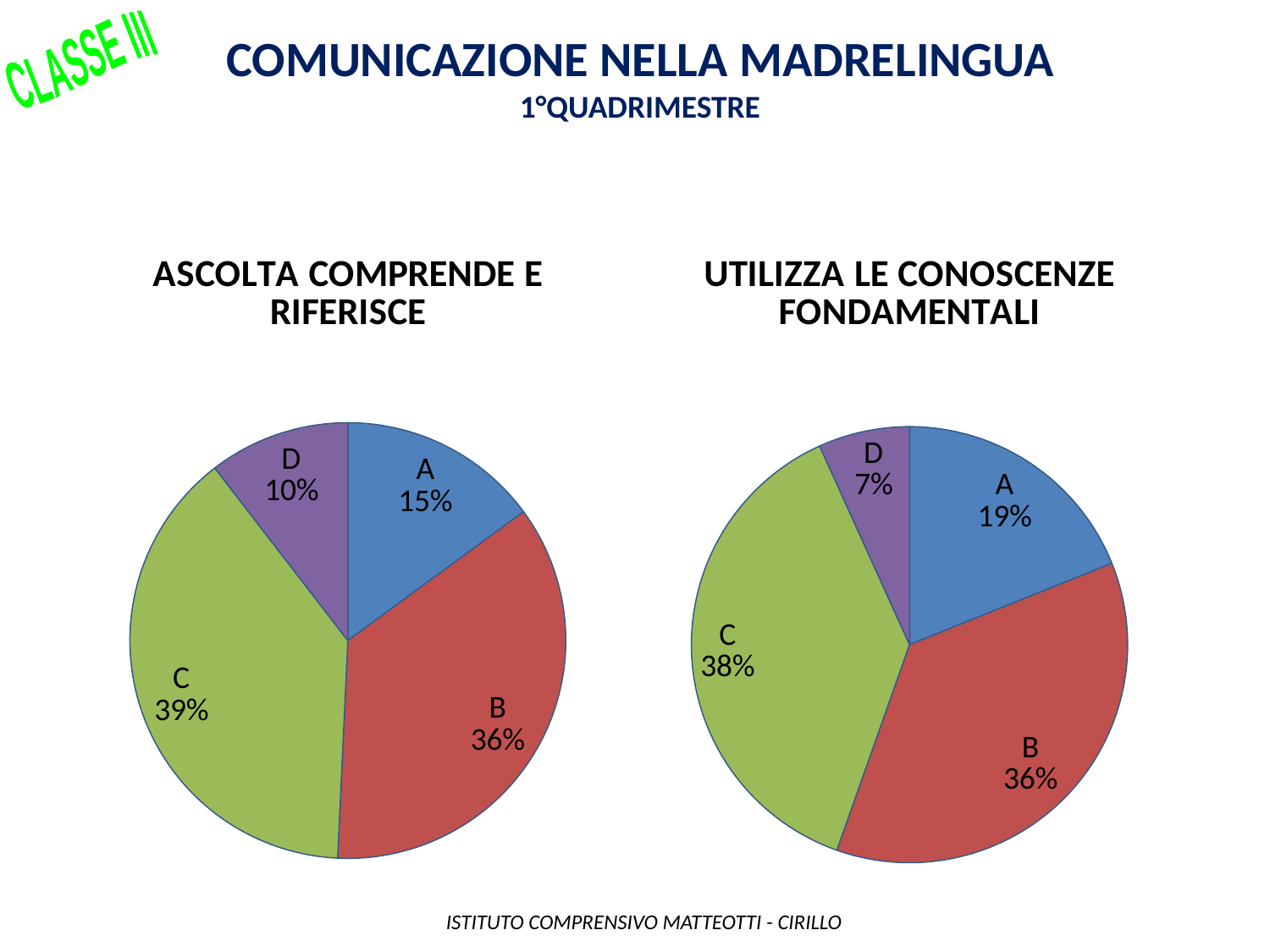

Comunicazione nella madrelingua
1°QUADRIMESTRE
CLASSE III

### Chart: ASCOLTA COMPRENDE E RIFERISCE

| Category |  |
|---|---|
| A | 10.0 |
| B | 24.0 |
| C | 26.0 |
| D | 7.0 |

### Chart: UTILIZZA LE CONOSCENZE FONDAMENTALI

| Category |  |
|---|---|
| A | 14.0 |
| B | 27.0 |
| C | 28.0 |
| D | 5.0 |
 ISTITUTO COMPRENSIVO MATTEOTTI - CIRILLO